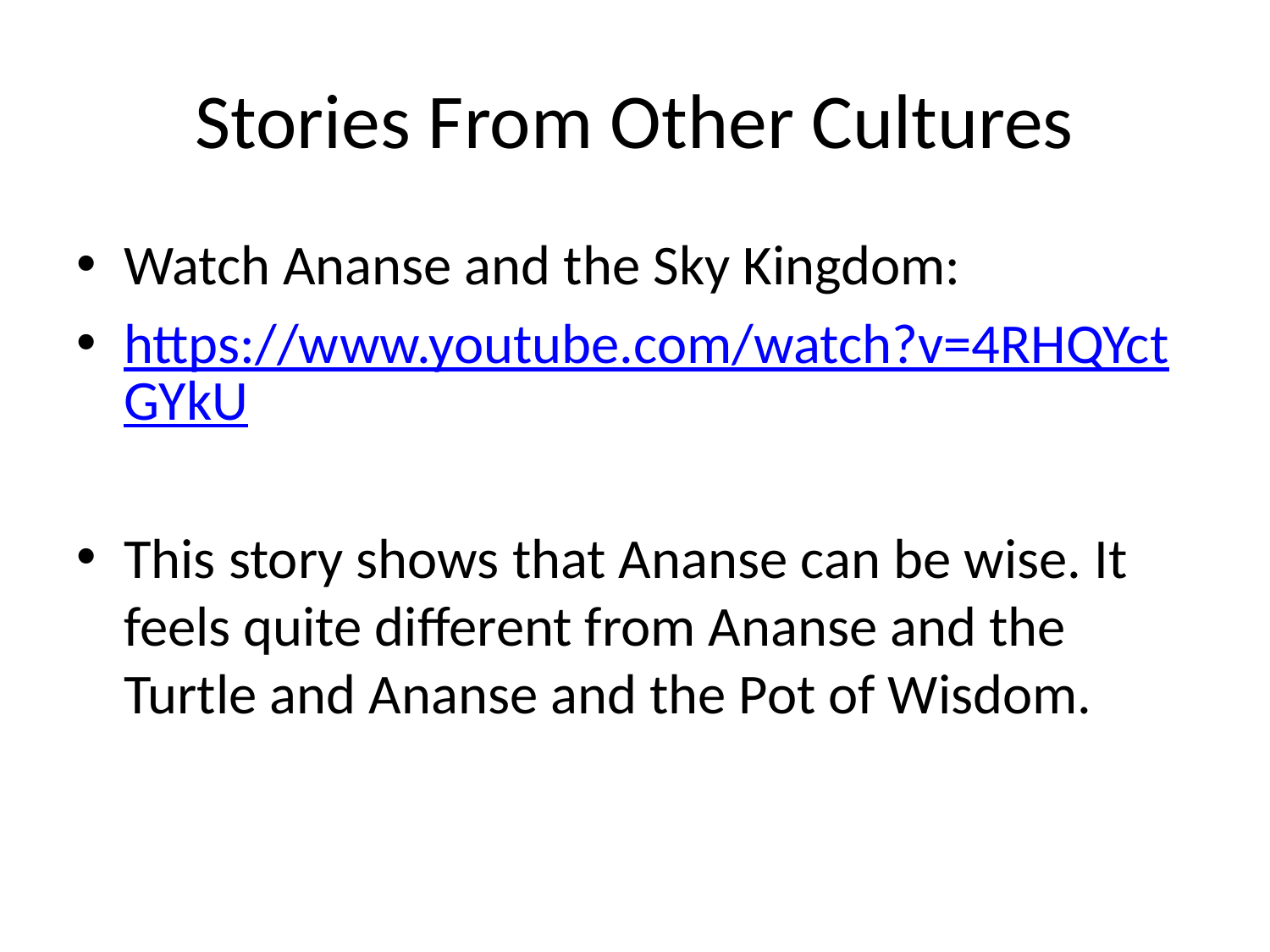

# Stories From Other Cultures
Watch Ananse and the Sky Kingdom:
https://www.youtube.com/watch?v=4RHQYctGYkU

This story shows that Ananse can be wise. It feels quite different from Ananse and the Turtle and Ananse and the Pot of Wisdom.